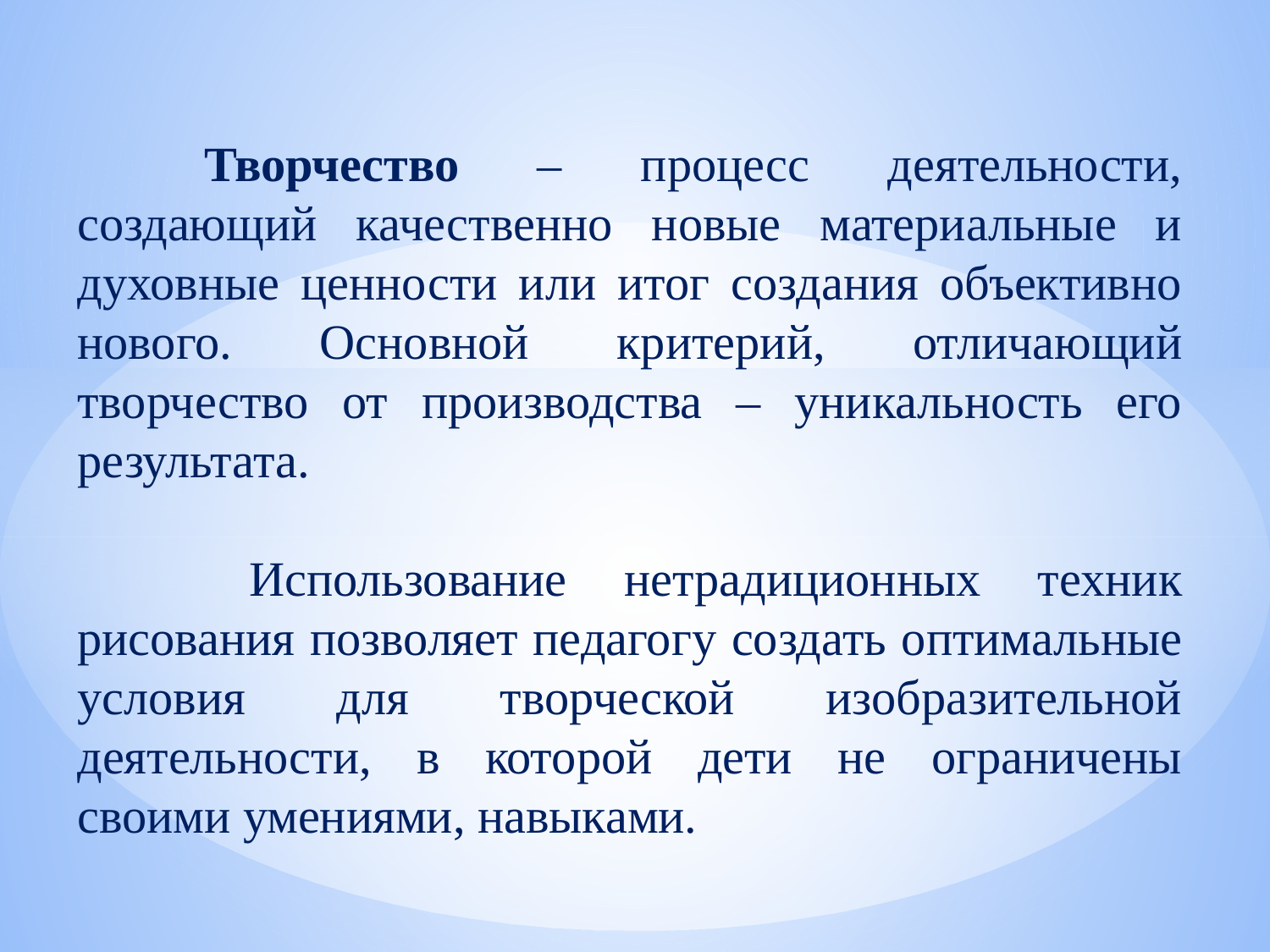

Творчество – процесс деятельности, создающий качественно новые материальные и духовные ценности или итог создания объективно нового. Основной критерий, отличающий творчество от производства – уникальность его результата.

 	Использование нетрадиционных техник рисования позволяет педагогу создать оптимальные условия для творческой изобразительной деятельности, в которой дети не ограничены своими умениями, навыками.